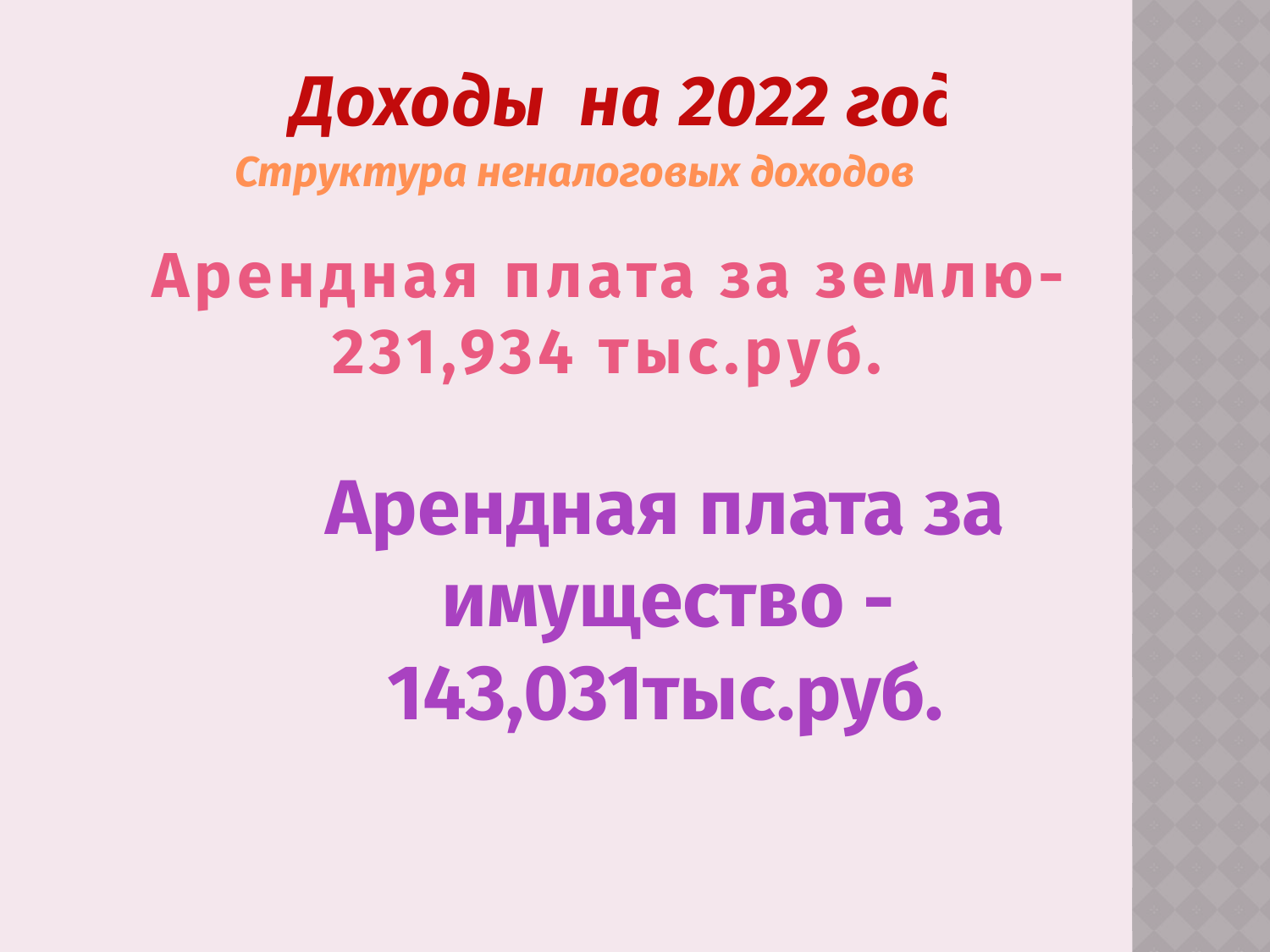

Доходы  на 2022 год
Структура неналоговых доходов
Арендная плата за землю-231,934 тыс.руб.

Арендная плата за имущество -143,031тыс.руб.